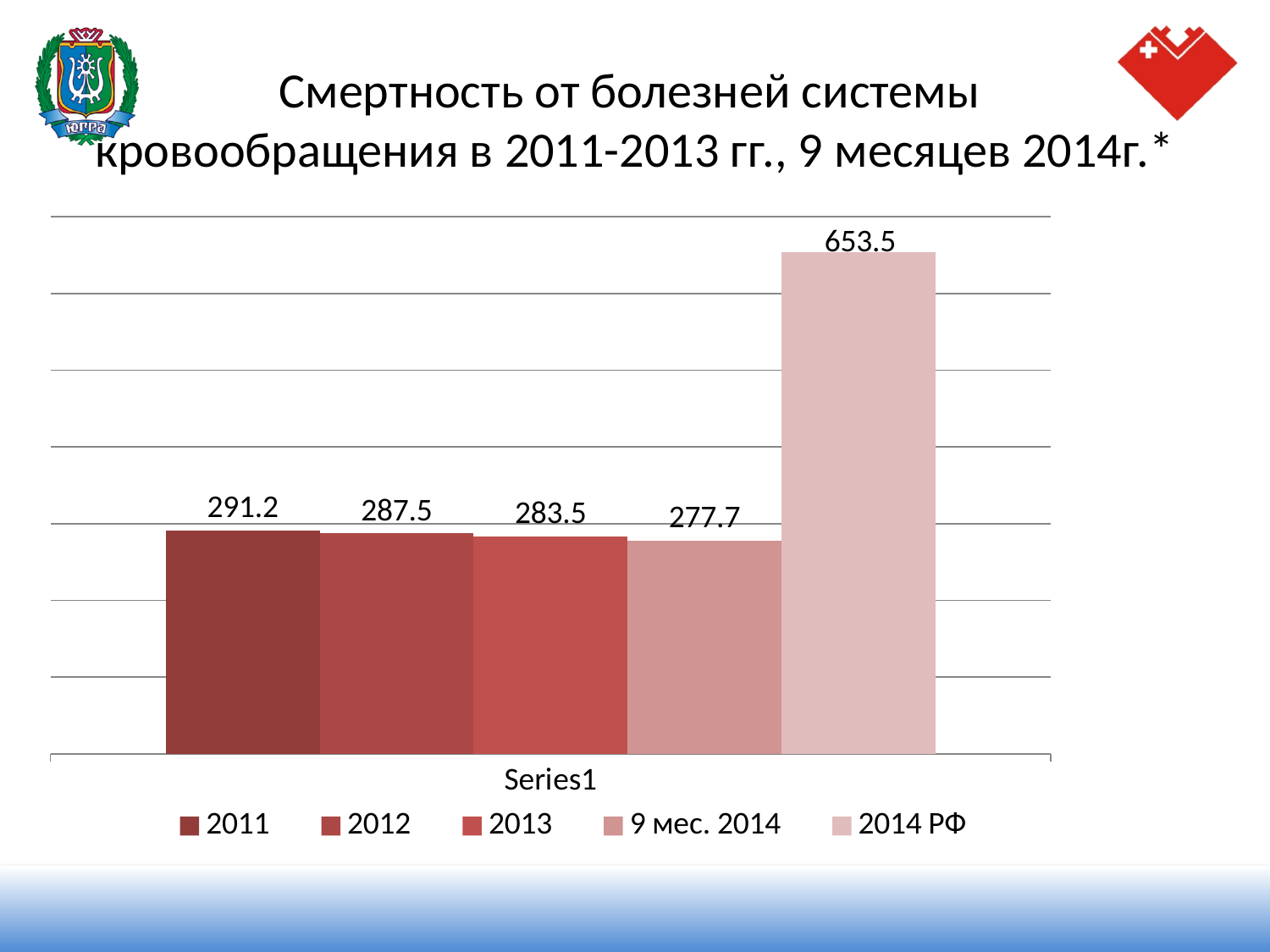

# Смертность от болезней системы кровообращения в 2011-2013 гг., 9 месяцев 2014г.*

### Chart

| Category | 2011 | 2012 | 2013 | 9 мес. 2014 | 2014 РФ |
|---|---|---|---|---|---|
|  | 291.2 | 287.5 | 283.5 | 277.7 | 653.5 |